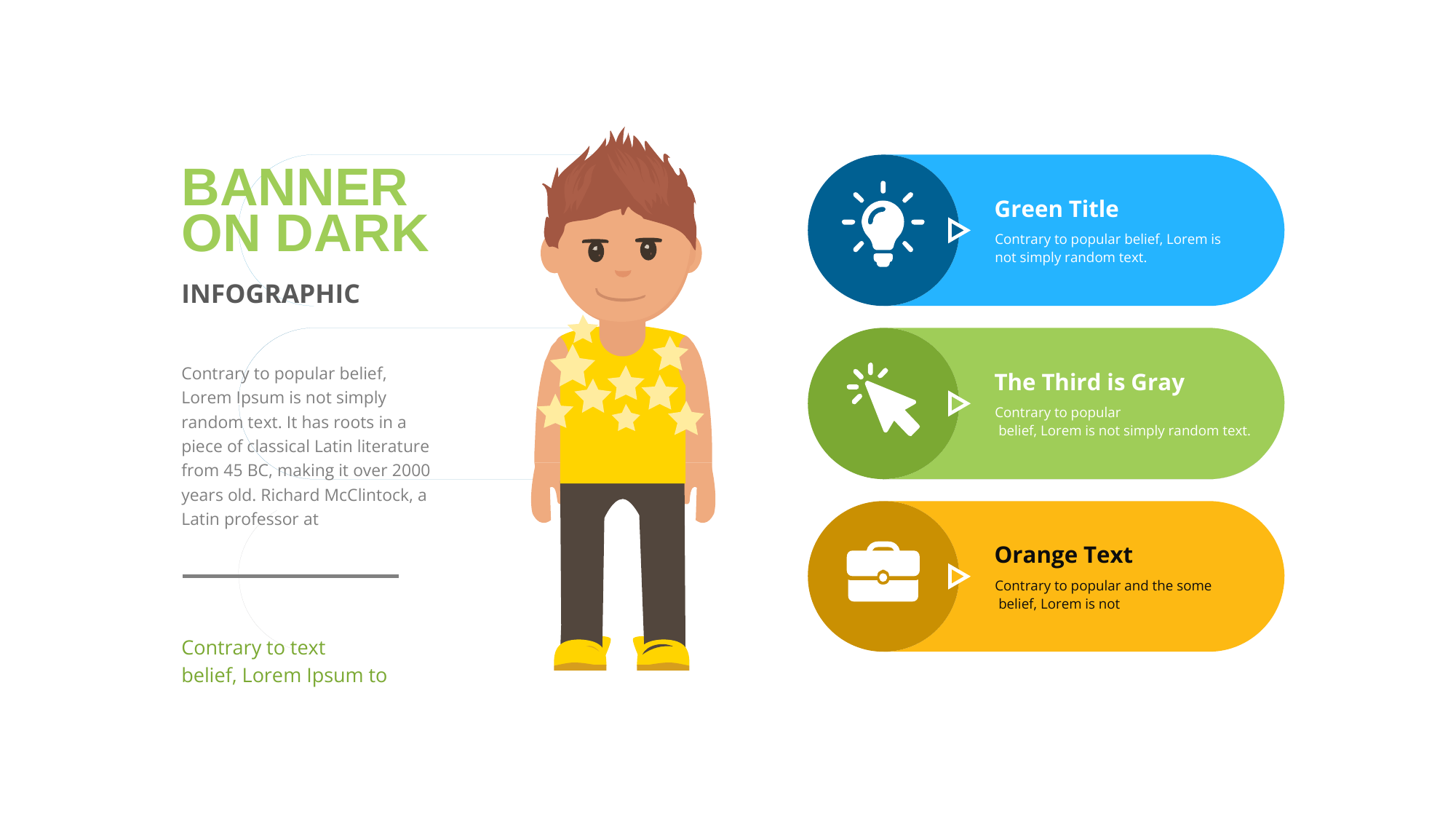

Green Title
Contrary to popular belief, Lorem is not simply random text.

The Third is Gray
Contrary to popular
 belief, Lorem is not simply random text.

Orange Text
Contrary to popular and the some
 belief, Lorem is not

BANNER
ON DARK
INFOGRAPHIC
Contrary to popular belief, Lorem Ipsum is not simply random text. It has roots in a piece of classical Latin literature from 45 BC, making it over 2000 years old. Richard McClintock, a Latin professor at
Contrary to text
belief, Lorem Ipsum to

05